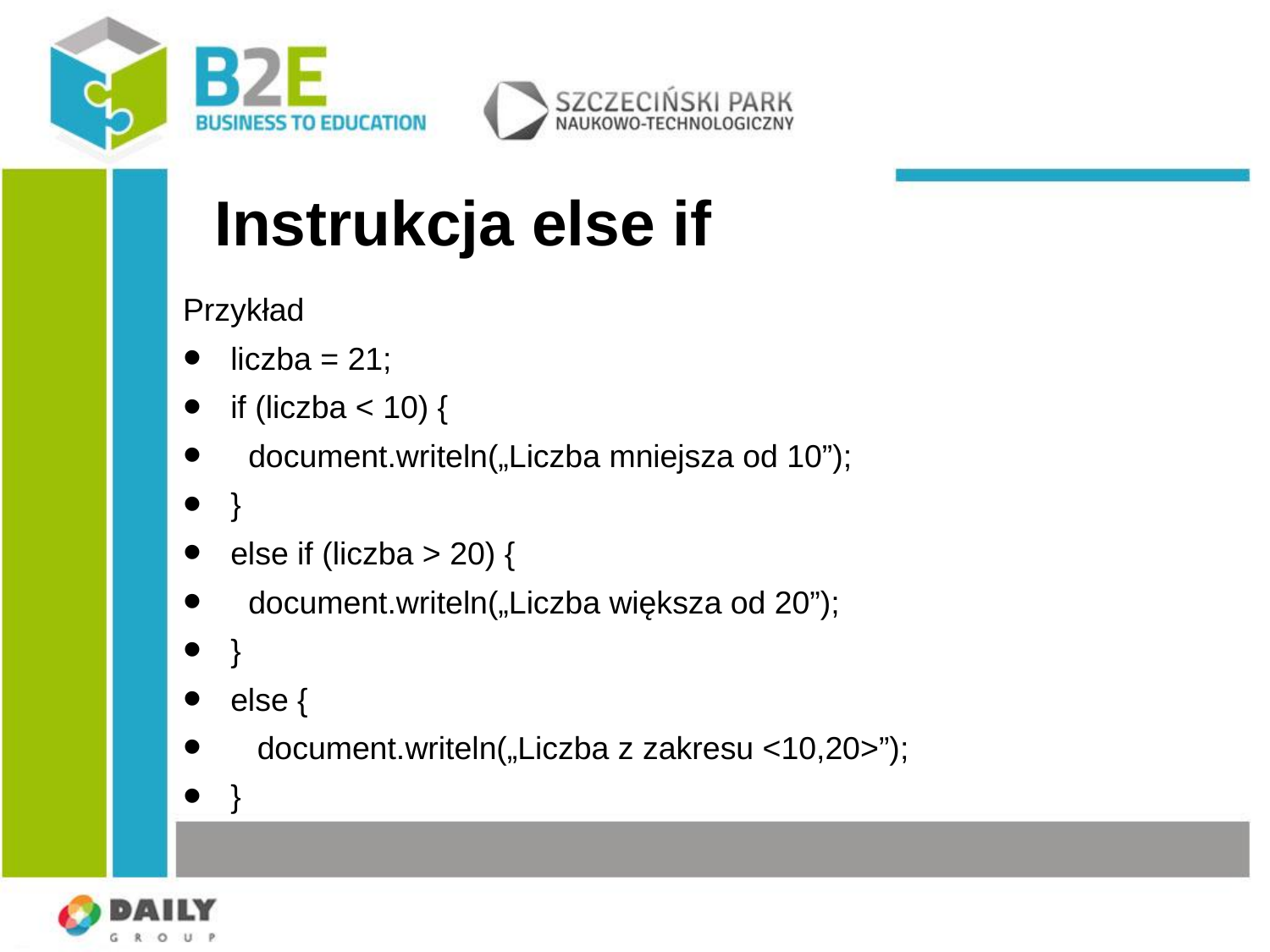

# Instrukcja else if
Przykład
liczba = 21;
if (liczba < 10) {
  document.writeln(„Liczba mniejsza od 10”);
}
else if (liczba > 20) {
  document.writeln(„Liczba większa od 20”);
}
else {
   document.writeln(„Liczba z zakresu <10,20>”);
}